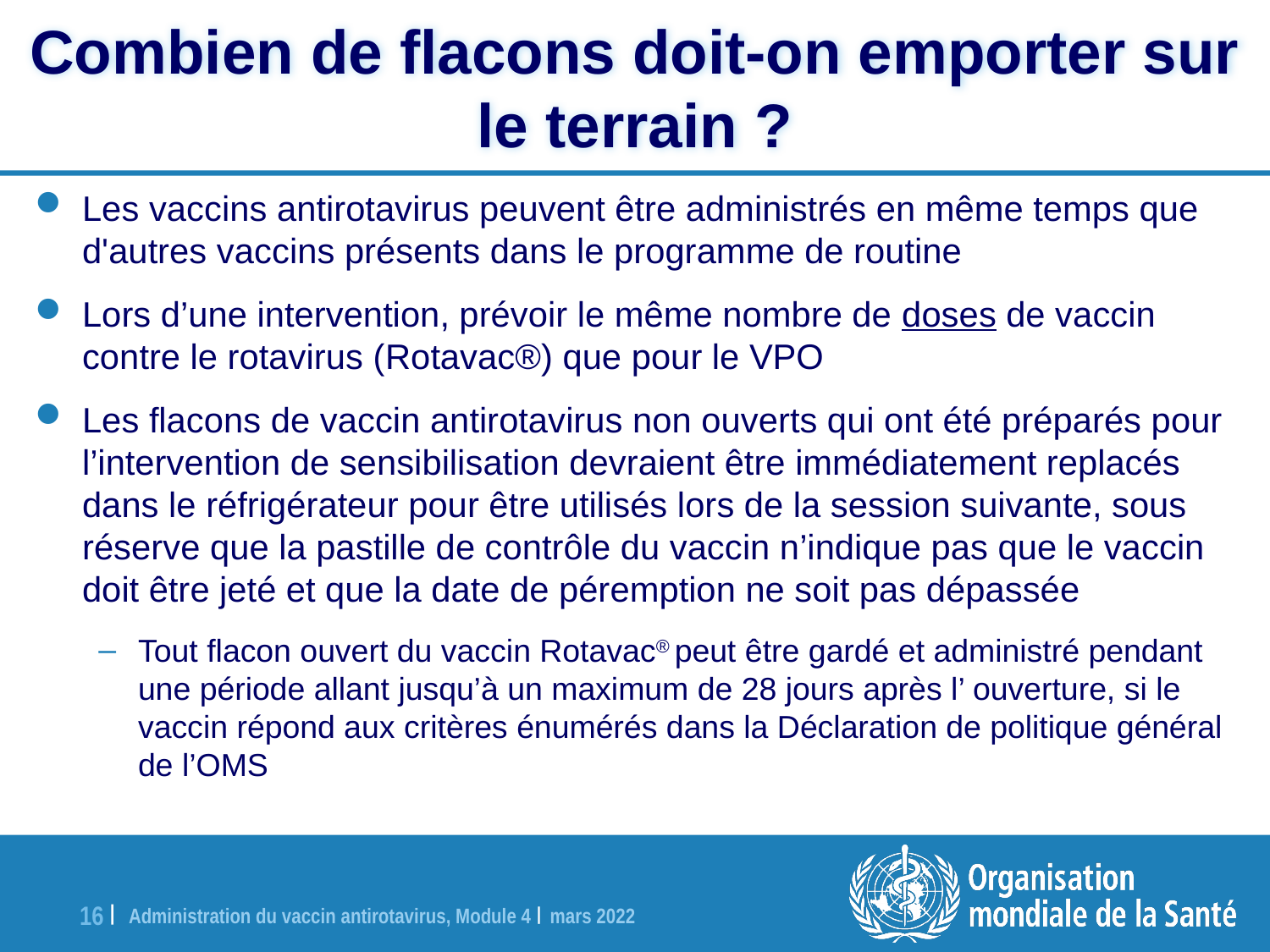

Combien de flacons doit-on emporter sur le terrain ?
Les vaccins antirotavirus peuvent être administrés en même temps que d'autres vaccins présents dans le programme de routine
Lors d’une intervention, prévoir le même nombre de doses de vaccin contre le rotavirus (Rotavac®) que pour le VPO
Les flacons de vaccin antirotavirus non ouverts qui ont été préparés pour l’intervention de sensibilisation devraient être immédiatement replacés dans le réfrigérateur pour être utilisés lors de la session suivante, sous réserve que la pastille de contrôle du vaccin n’indique pas que le vaccin doit être jeté et que la date de péremption ne soit pas dépassée
Tout flacon ouvert du vaccin Rotavac® peut être gardé et administré pendant une période allant jusqu’à un maximum de 28 jours après l’ ouverture, si le vaccin répond aux critères énumérés dans la Déclaration de politique général de l’OMS